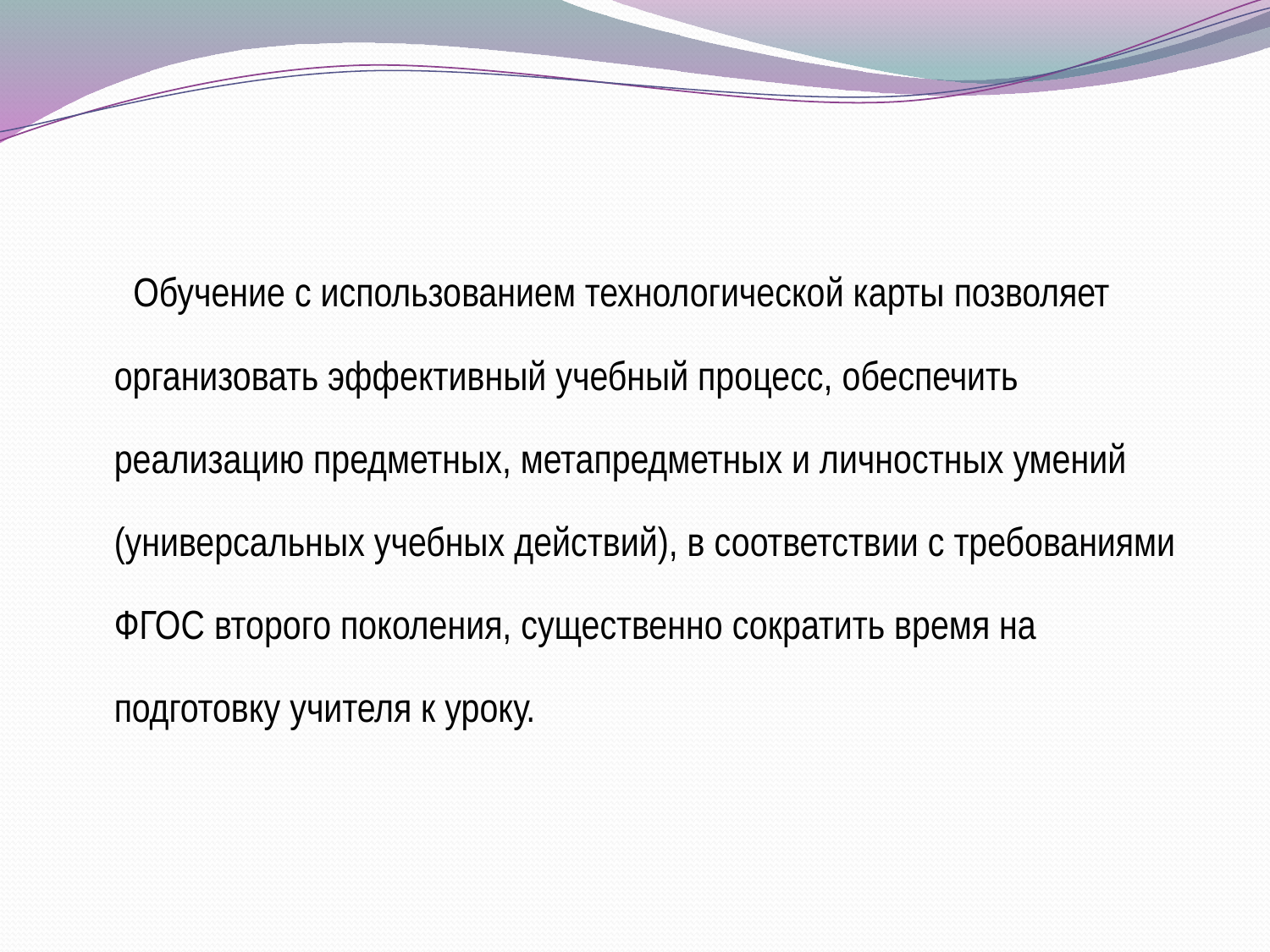

Обучение с использованием технологической карты позволяет организовать эффективный учебный процесс, обеспечить реализацию предметных, метапредметных и личностных умений (универсальных учебных действий), в соответствии с требованиями ФГОС второго поколения, существенно сократить время на подготовку учителя к уроку.